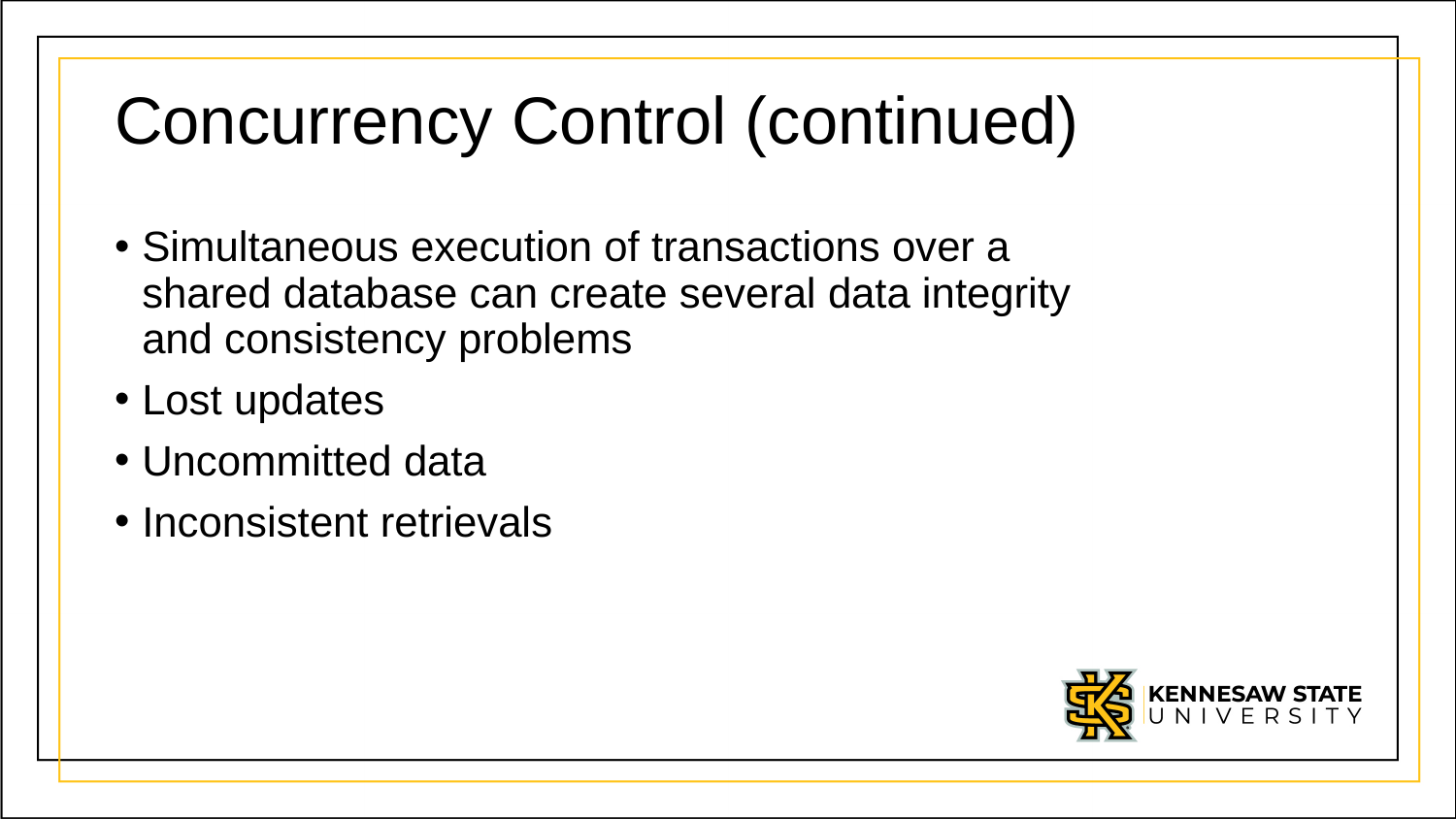

# Concurrency Control (continued)
Simultaneous execution of transactions over a
shared database can create several data integrity
and consistency problems
Lost updates
Uncommitted data
Inconsistent retrievals